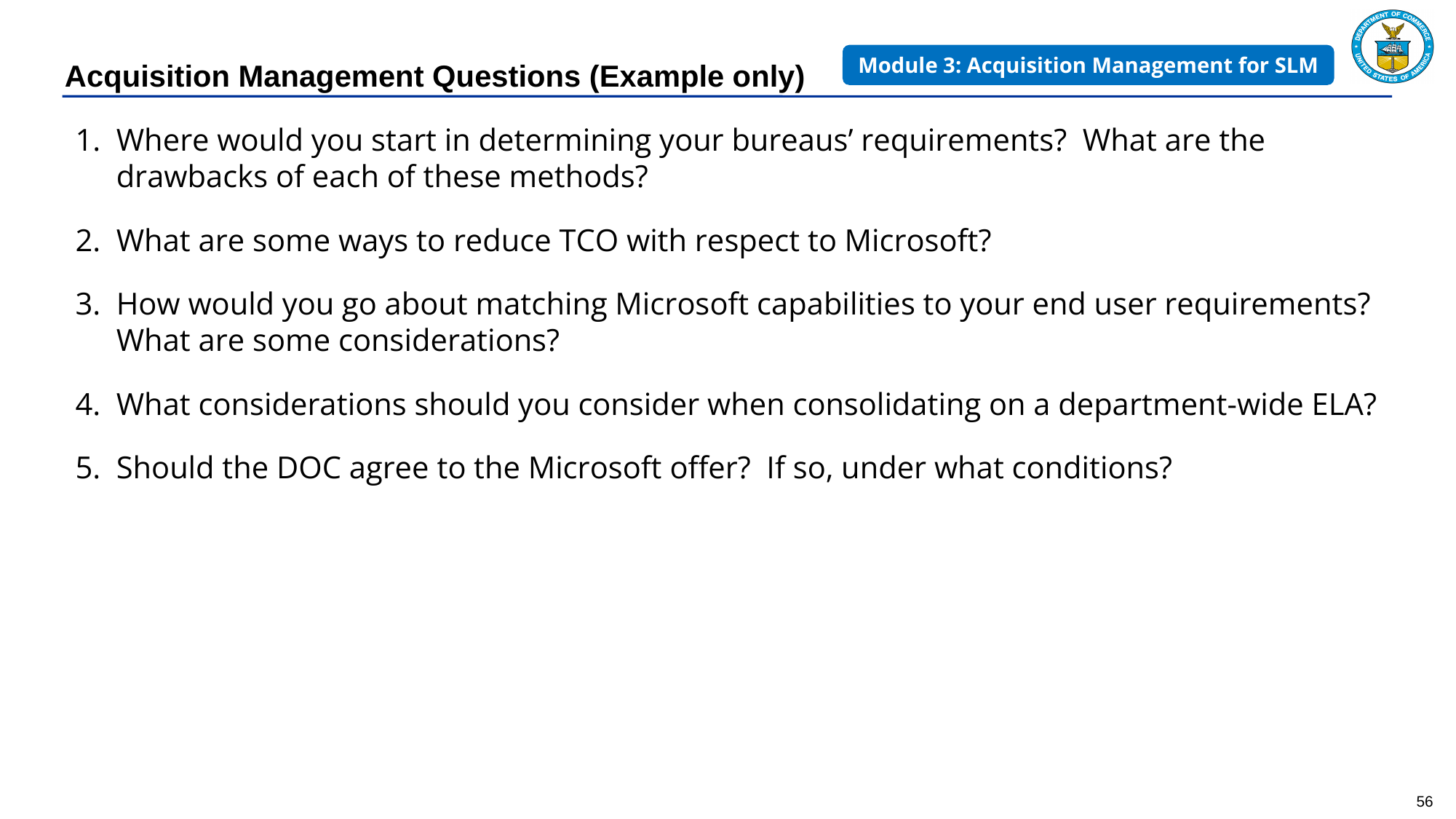

Module 3: Acquisition Management for SLM
# Acquisition Management Questions (Example only)
Where would you start in determining your bureaus’ requirements?  What are the drawbacks of each of these methods?
What are some ways to reduce TCO with respect to Microsoft?
How would you go about matching Microsoft capabilities to your end user requirements?  What are some considerations?
What considerations should you consider when consolidating on a department-wide ELA?
Should the DOC agree to the Microsoft offer?  If so, under what conditions?